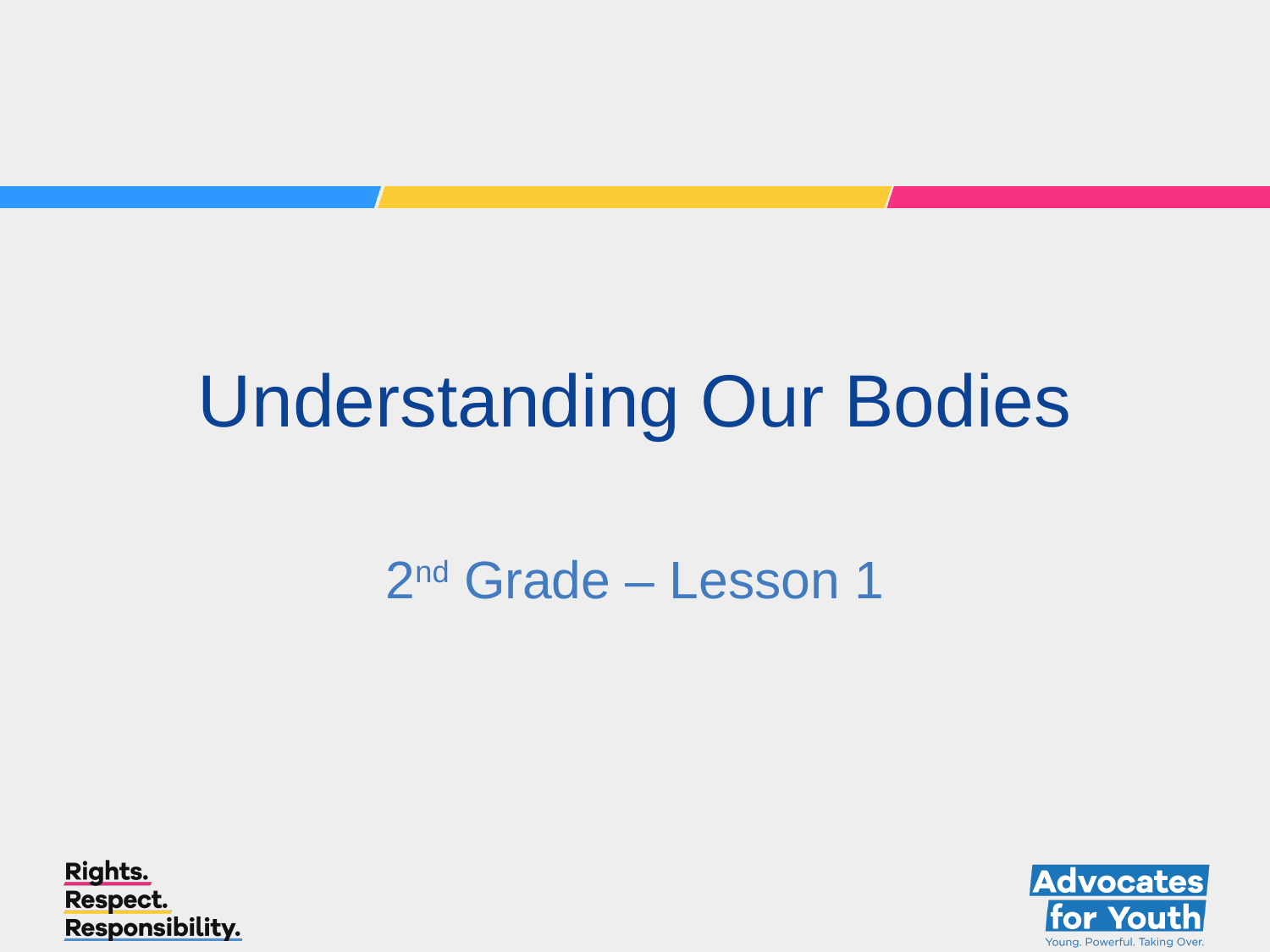

# Understanding Our Bodies
2nd Grade – Lesson 1